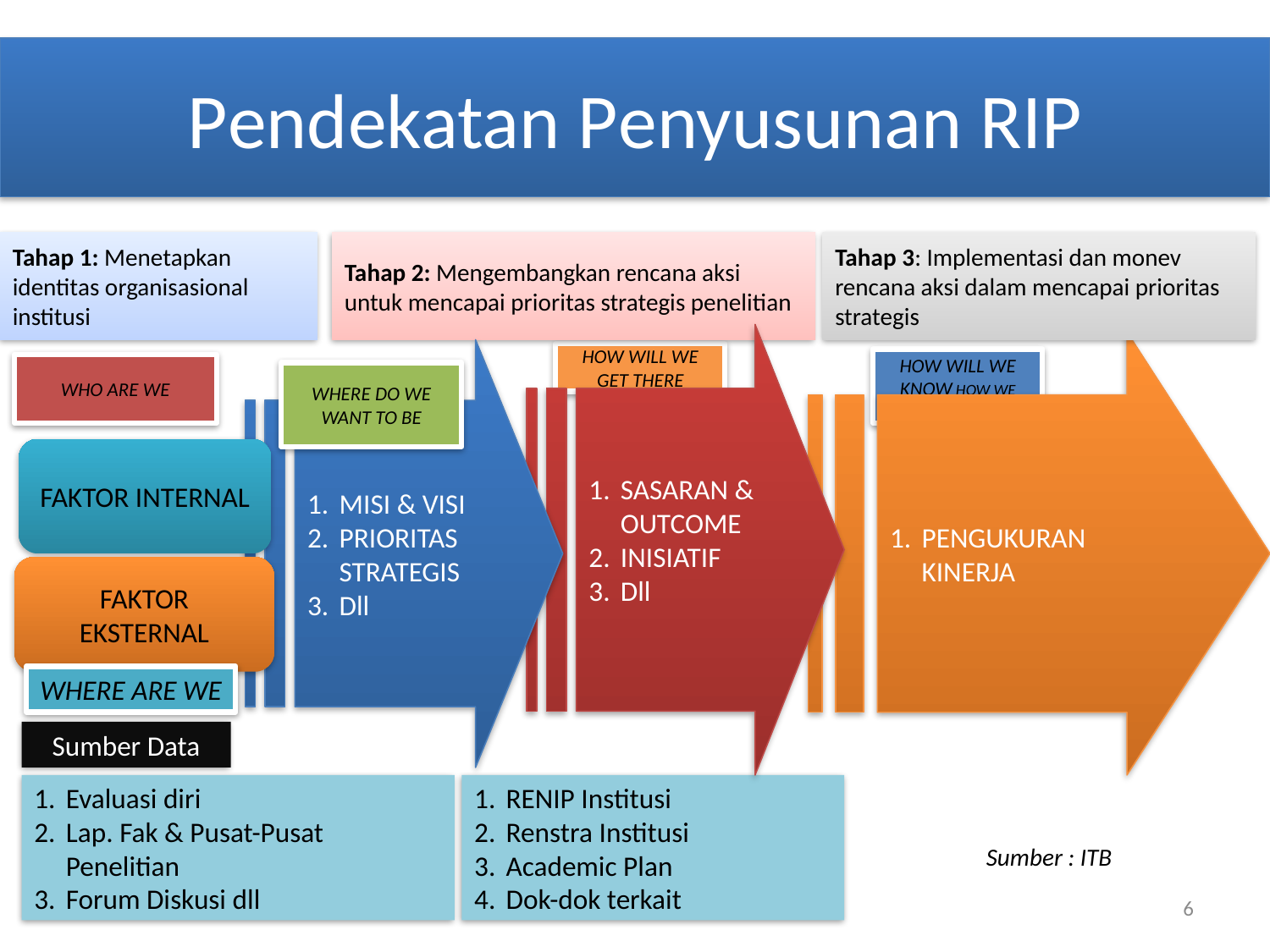

# Pendekatan Penyusunan RIP
Tahap 1: Menetapkan identitas organisasional institusi
Tahap 2: Mengembangkan rencana aksi untuk mencapai prioritas strategis penelitian
Tahap 3: Implementasi dan monev rencana aksi dalam mencapai prioritas strategis
SASARAN & OUTCOME
INISIATIF
Dll

PENGUKURAN KINERJA
MISI & VISI
PRIORITAS STRATEGIS
Dll
WHO ARE WE
WHERE DO WE WANT TO BE
FAKTOR INTERNAL
FAKTOR EKSTERNAL
WHERE ARE WE
Sumber Data
Evaluasi diri
Lap. Fak & Pusat-Pusat Penelitian
Forum Diskusi dll
RENIP Institusi
Renstra Institusi
Academic Plan
Dok-dok terkait
HOW WILL WE GET THERE
HOW WILL WE KNOW HOW WE ARE DOING
Sumber : ITB
6